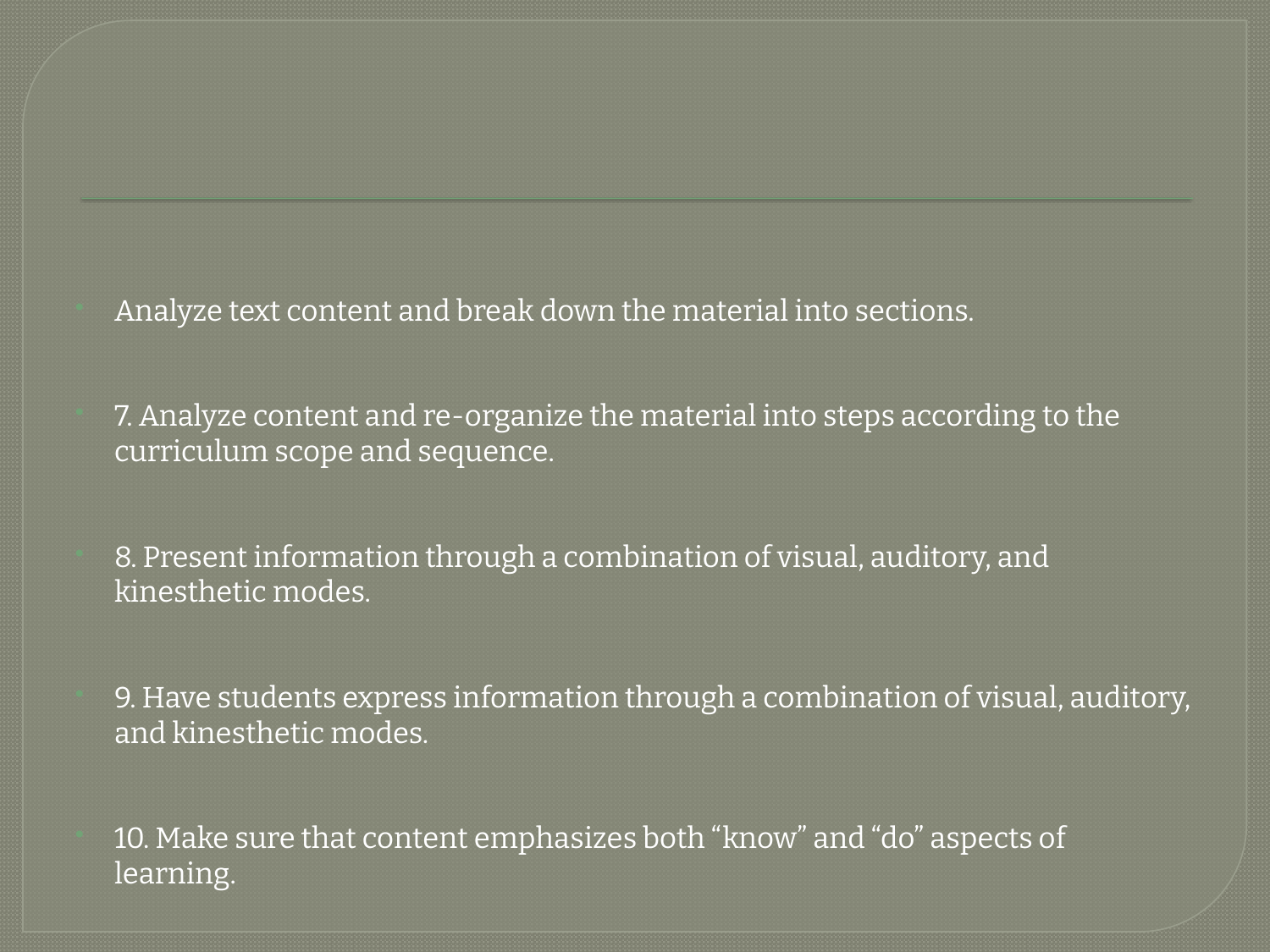

#

Analyze text content and break down the material into sections.

7. Analyze content and re-organize the material into steps according to the curriculum scope and sequence.

8. Present information through a combination of visual, auditory, and kinesthetic modes.

9. Have students express information through a combination of visual, auditory, and kinesthetic modes.

10. Make sure that content emphasizes both “know” and “do” aspects of learning.